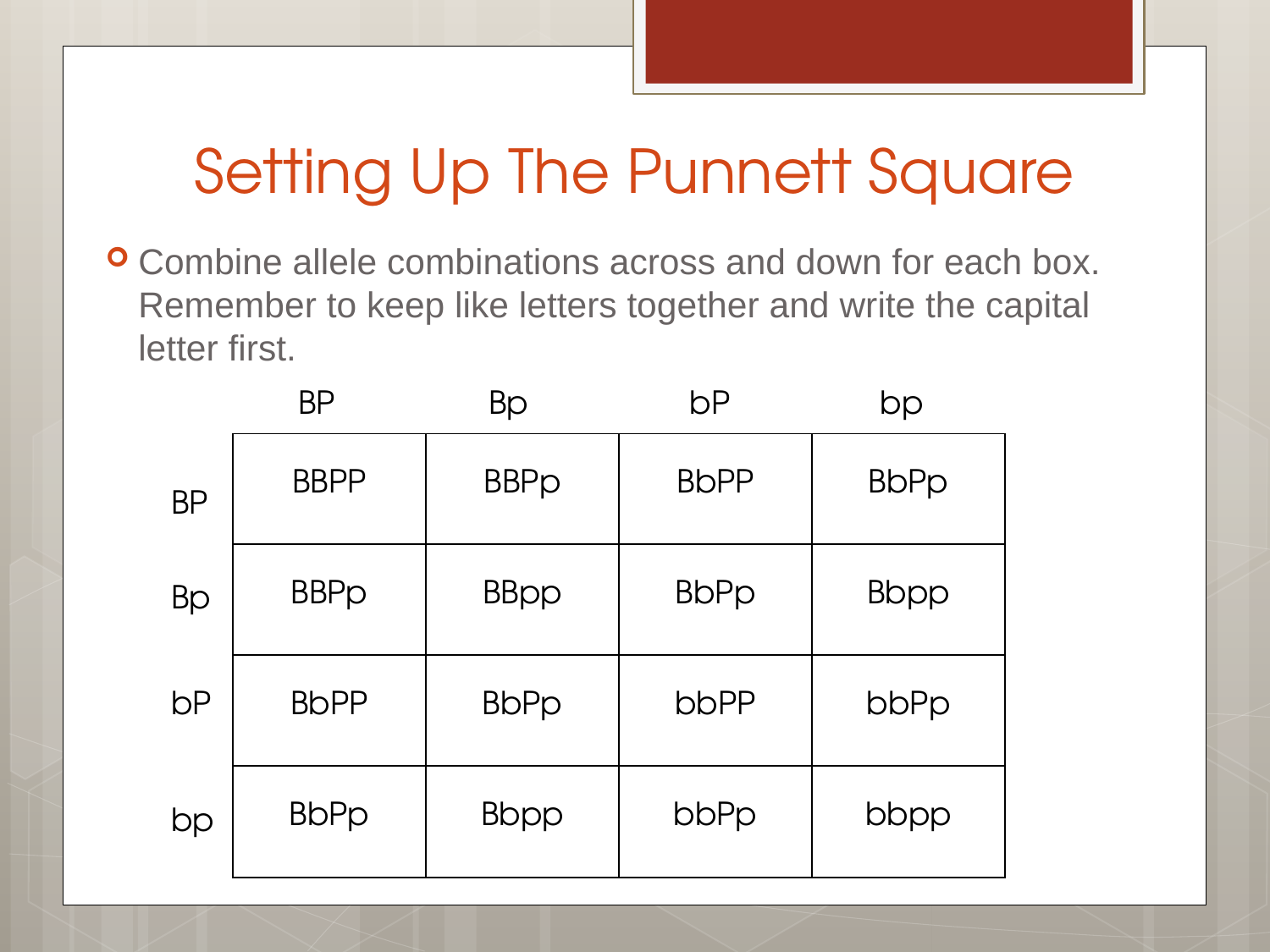

# Setting Up The Punnett Square
Combine allele combinations across and down for each box.  Remember to keep like letters together and write the capital letter first.
BP
Bp
bP
bp
| BBPP | BBPp | BbPP | BbPp |
| --- | --- | --- | --- |
| BBPp | BBpp | BbPp | Bbpp |
| BbPP | BbPp | bbPP | bbPp |
| BbPp | Bbpp | bbPp | bbpp |
BP
Bp
bP
bp